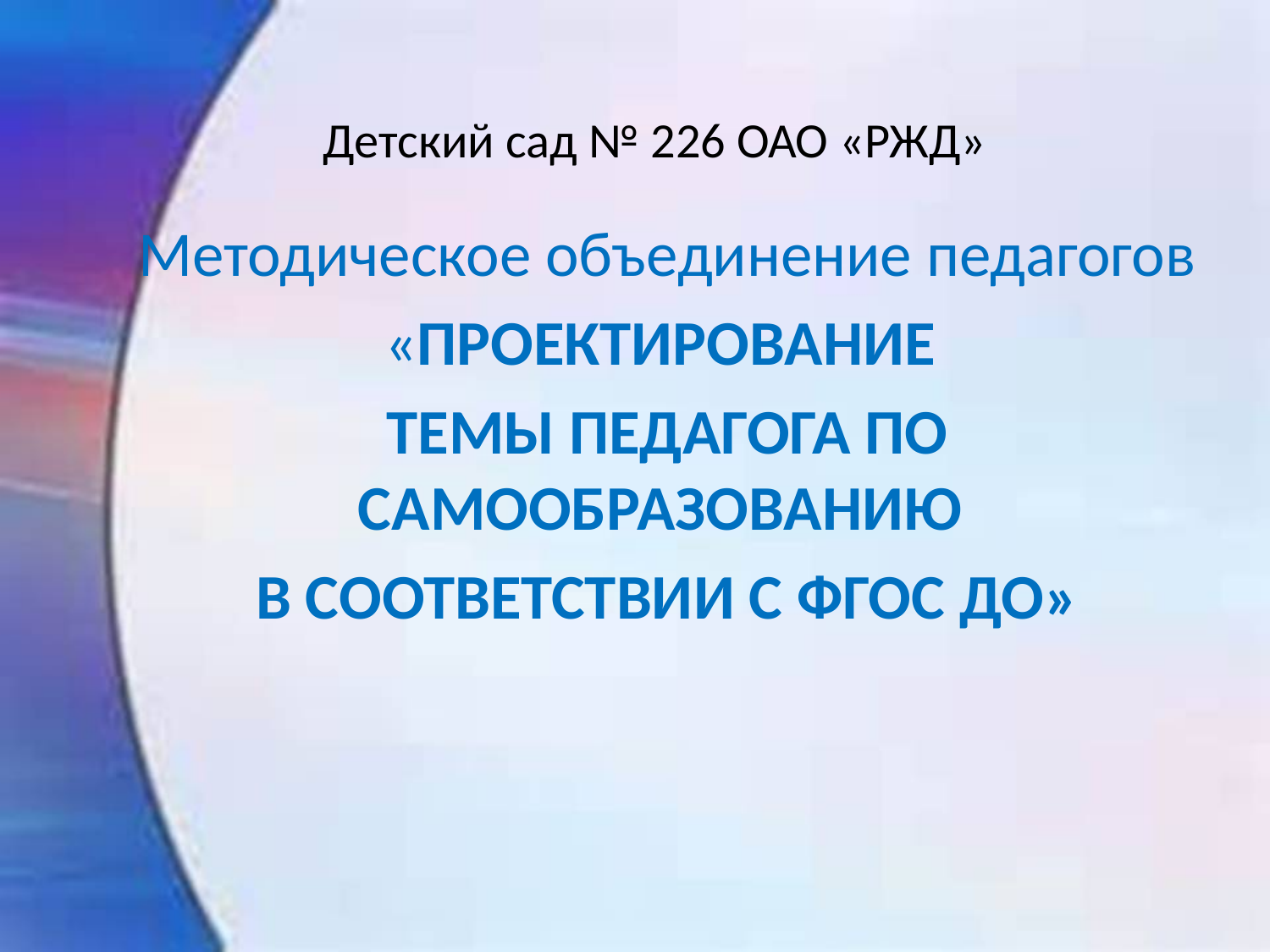

# Детский сад № 226 ОАО «РЖД»
Методическое объединение педагогов
«ПРОЕКТИРОВАНИЕ
ТЕМЫ ПЕДАГОГА ПО САМООБРАЗОВАНИЮ
В СООТВЕТСТВИИ С ФГОС ДО»